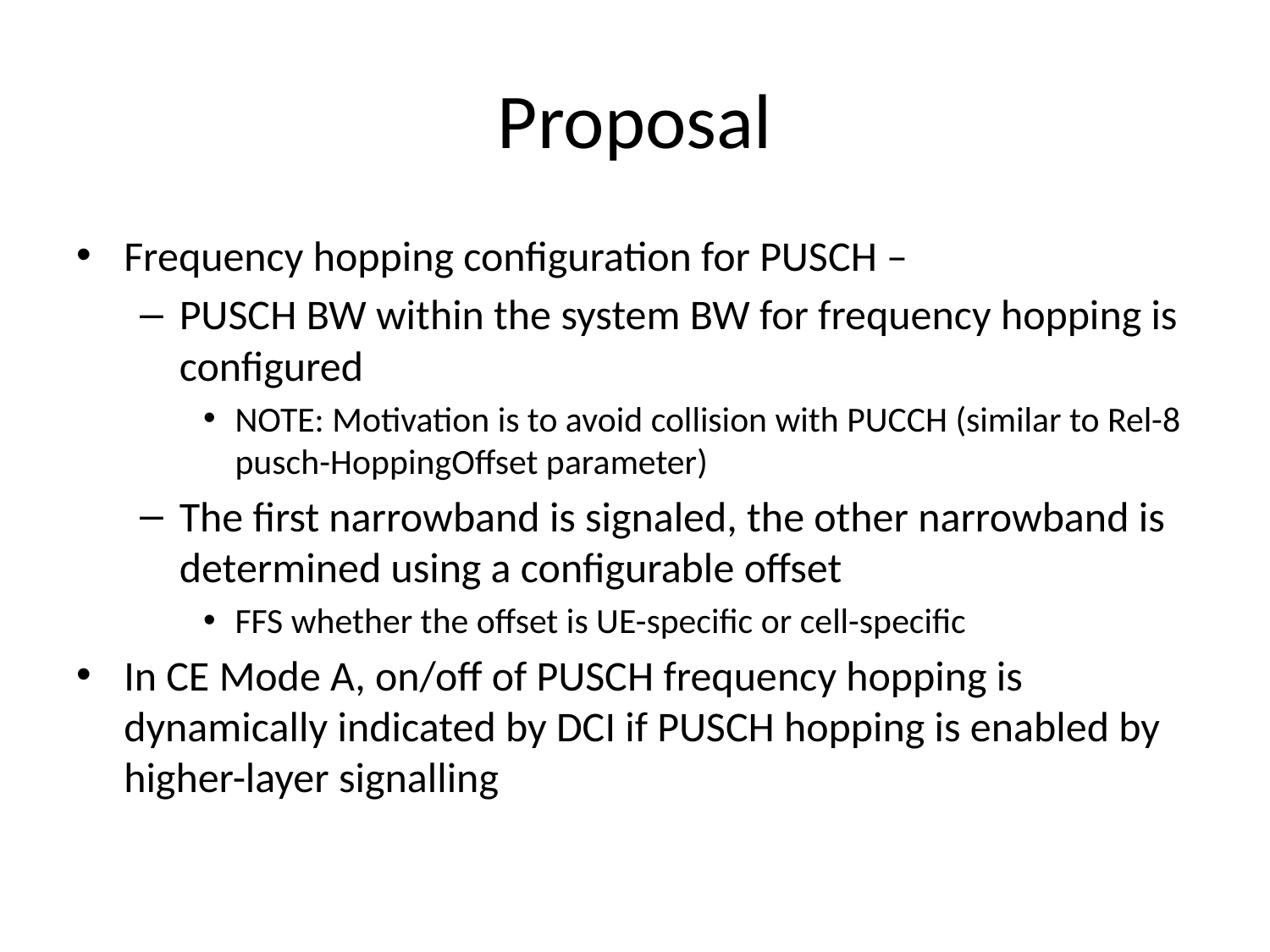

# Proposal
Frequency hopping configuration for PUSCH –
PUSCH BW within the system BW for frequency hopping is configured
NOTE: Motivation is to avoid collision with PUCCH (similar to Rel-8  pusch-HoppingOffset parameter)
The first narrowband is signaled, the other narrowband is determined using a configurable offset
FFS whether the offset is UE-specific or cell-specific
In CE Mode A, on/off of PUSCH frequency hopping is dynamically indicated by DCI if PUSCH hopping is enabled by higher-layer signalling